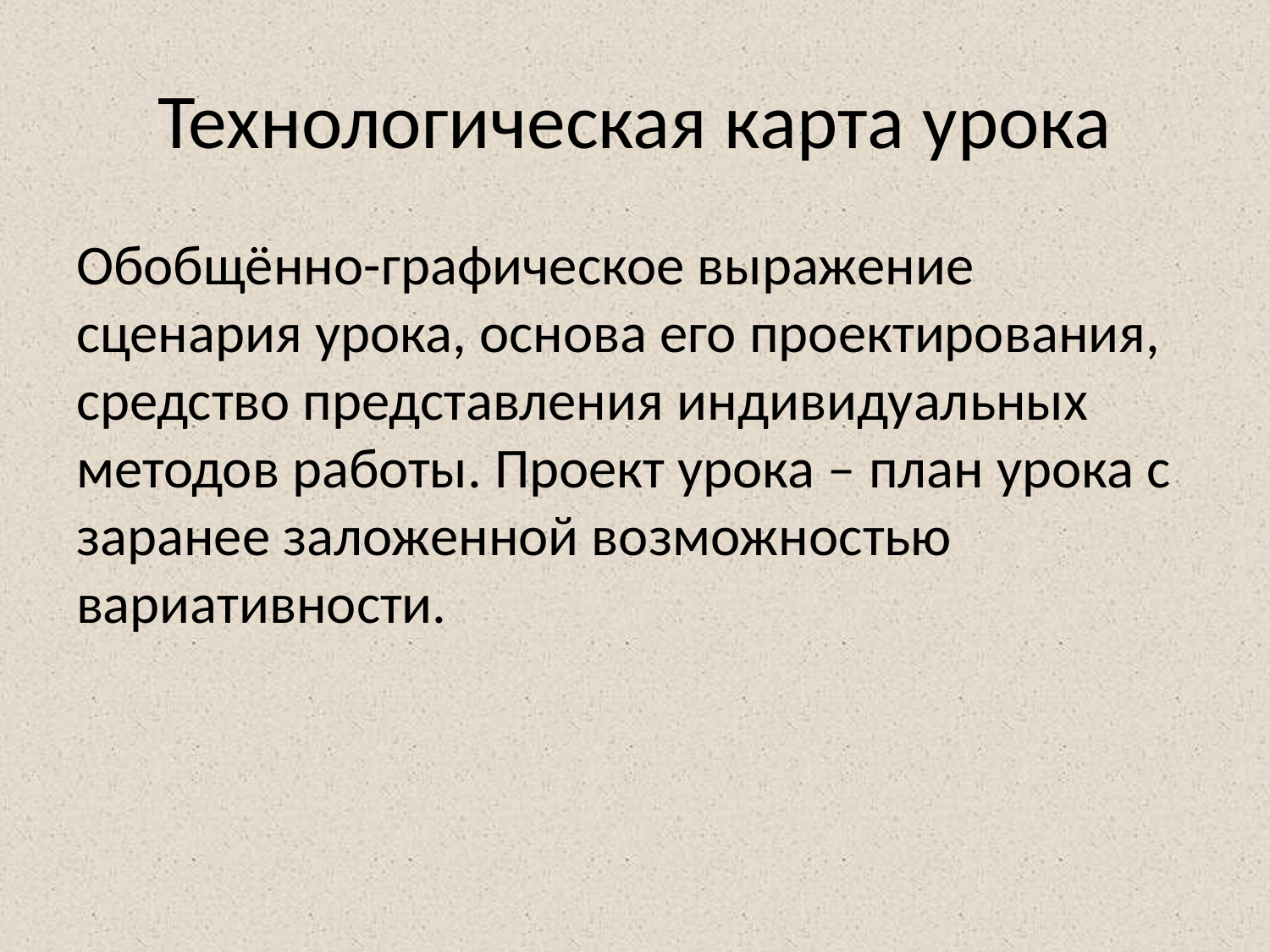

# Технологическая карта урока
Обобщённо-графическое выражение сценария урока, основа его проектирования, средство представления индивидуальных методов работы. Проект урока – план урока с заранее заложенной возможностью вариативности.